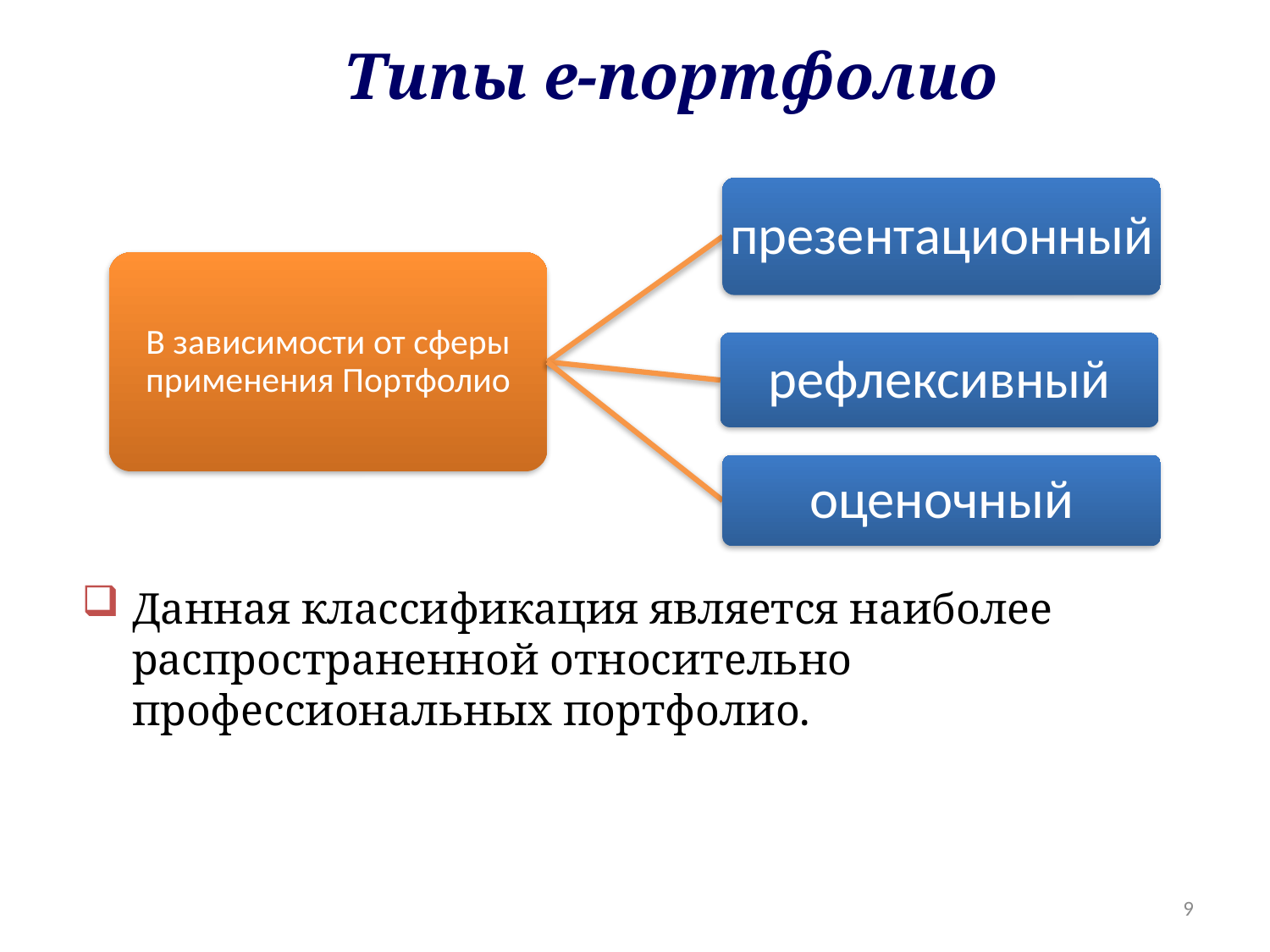

Типы е-портфолио
В зависимости от сферы применения Портфолио

презентационный

рефлексивный

оценочный
Данная классификация является наиболее распространенной относительно профессиональных портфолио.
9
9